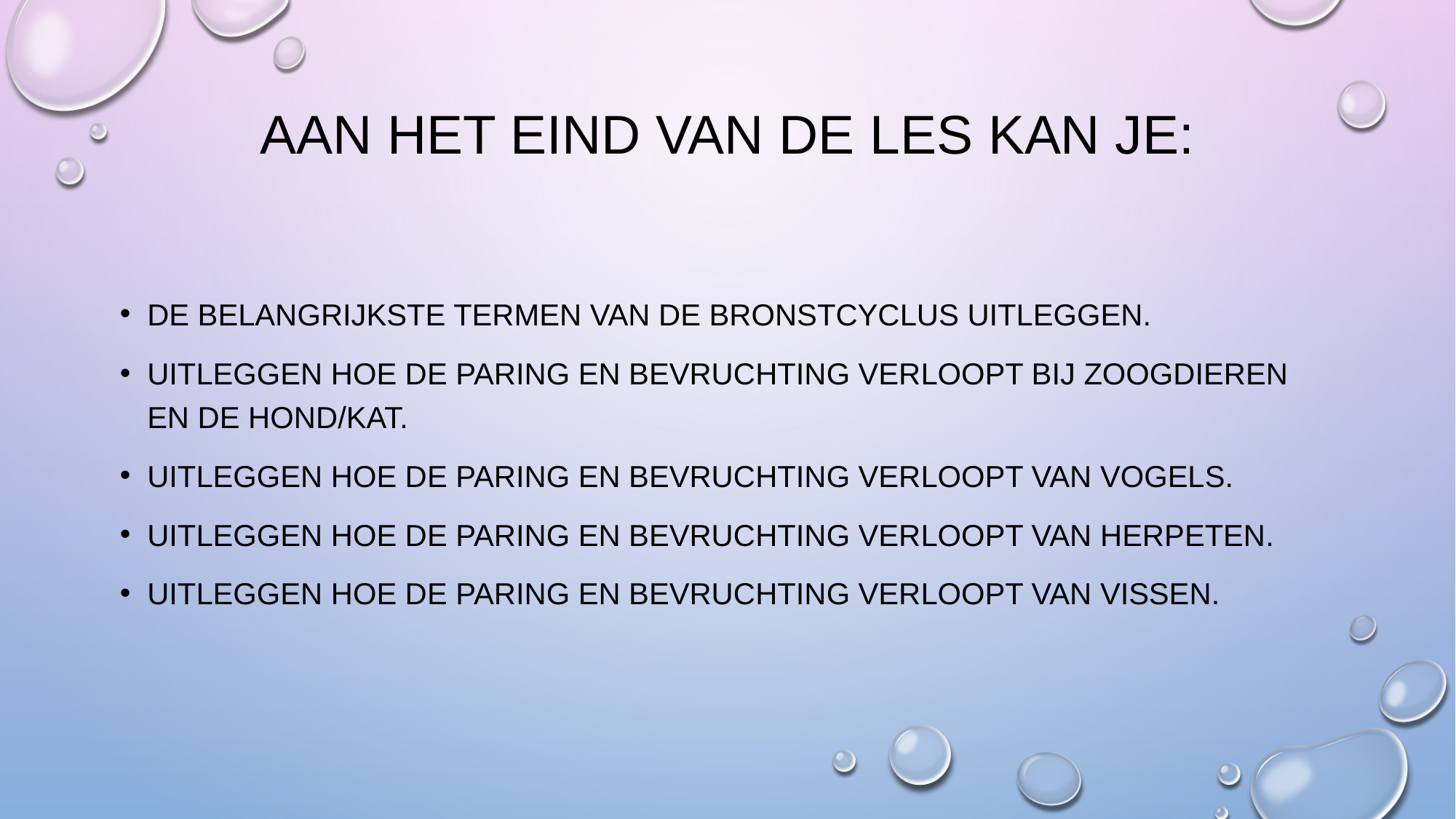

# Aan het eind van de les kan je:
De belangrijkste termen van de bronstcyclus uitleggen.
Uitleggen Hoe de paring en bevruchting verloopt bij zoogdieren en de hond/kat.
Uitleggen hoe de paring en bevruchting verloopt van vogels.
Uitleggen Hoe de paring en bevruchting verloopt van herpeten.
uitleggen hoe de paring en bevruchting verloopt van vissen.